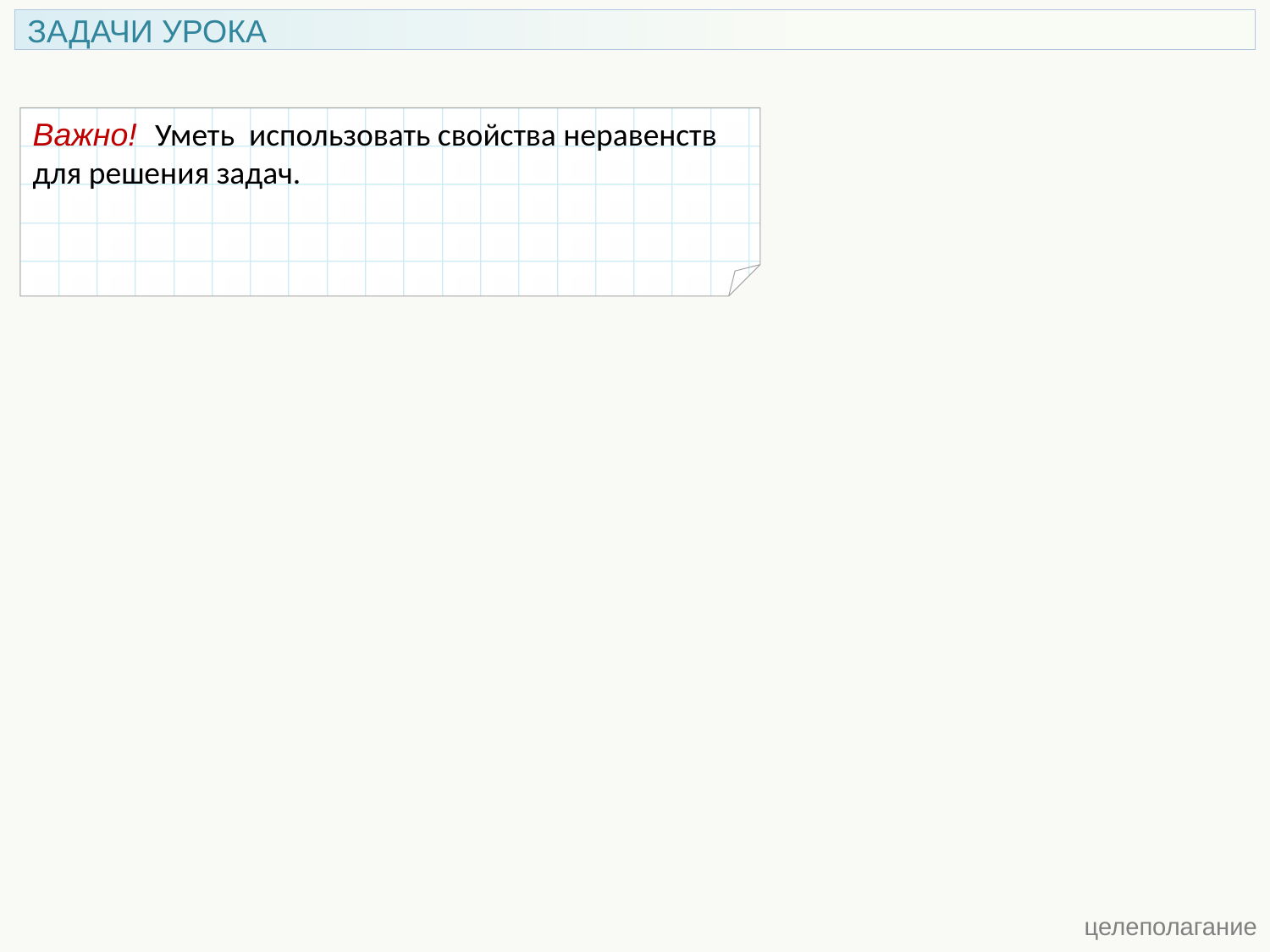

ЗАДАЧИ УРОКА

Важно!  Уметь  использовать свойства неравенств
для решения задач.
  целеполагание